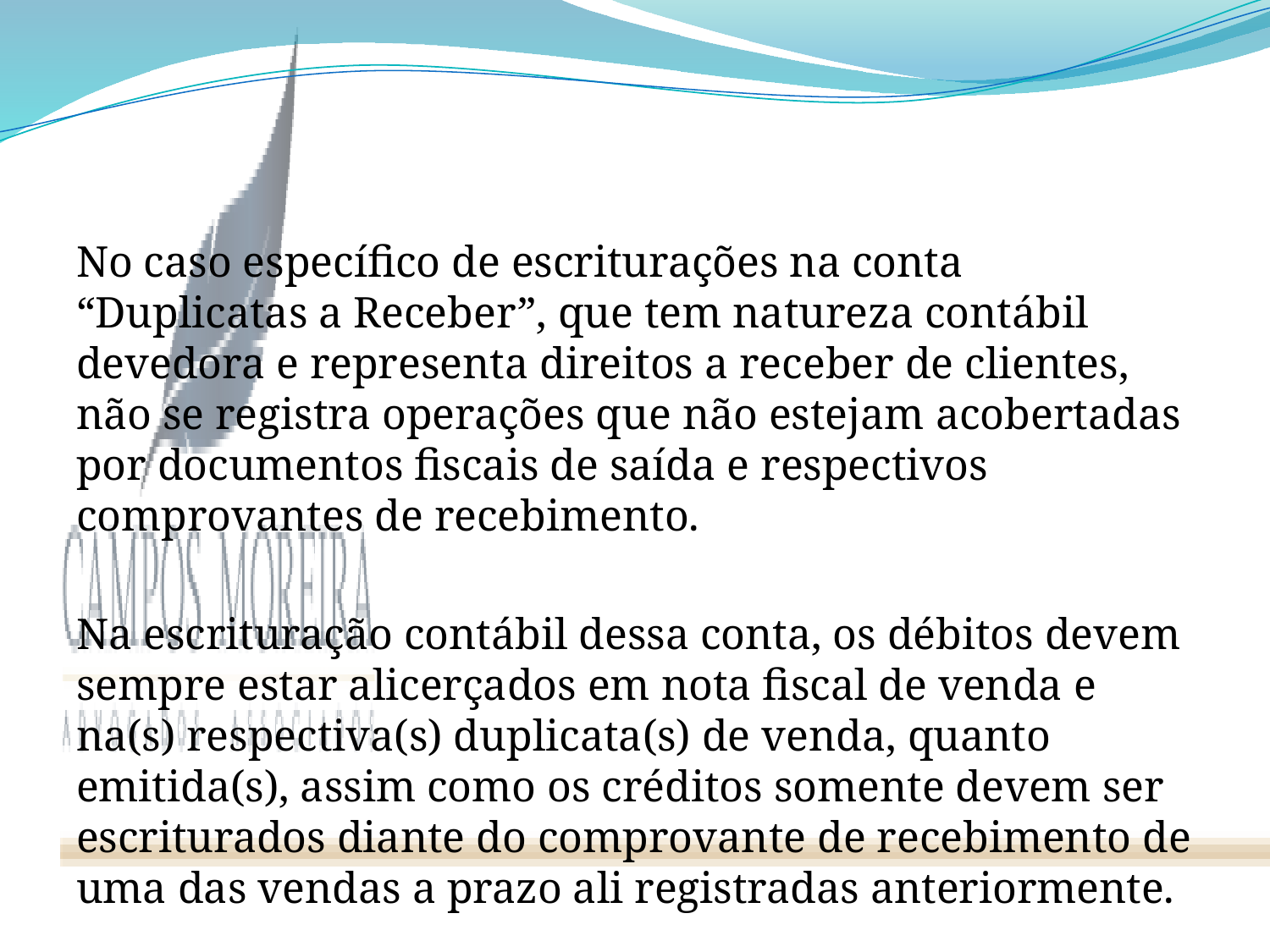

#
No caso específico de escriturações na conta “Duplicatas a Receber”, que tem natureza contábil devedora e representa direitos a receber de clientes, não se registra operações que não estejam acobertadas por documentos fiscais de saída e respectivos comprovantes de recebimento.

Na escrituração contábil dessa conta, os débitos devem sempre estar alicerçados em nota fiscal de venda e na(s) respectiva(s) duplicata(s) de venda, quanto emitida(s), assim como os créditos somente devem ser escriturados diante do comprovante de recebimento de uma das vendas a prazo ali registradas anteriormente.